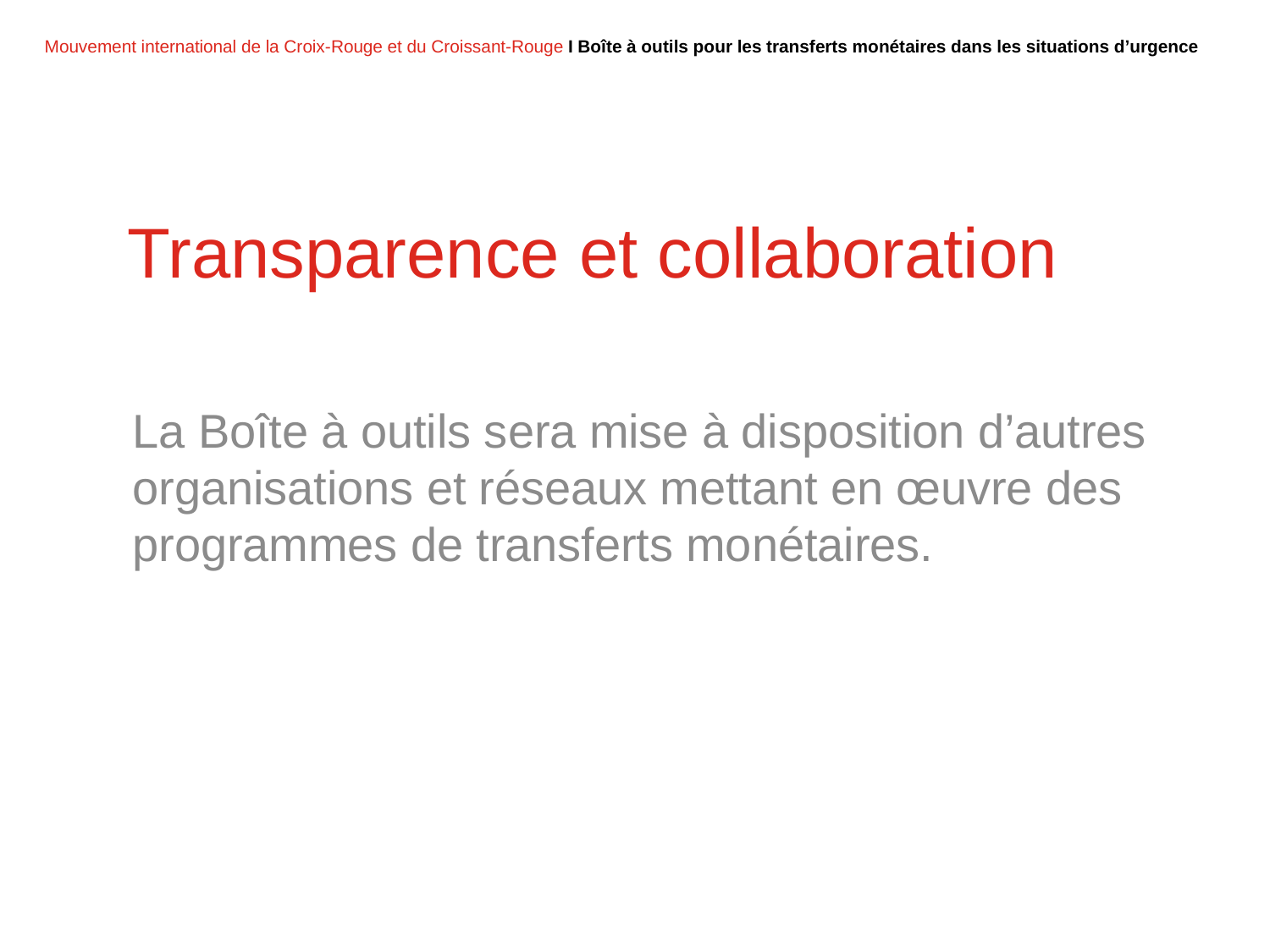

# Transparence et collaboration
La Boîte à outils sera mise à disposition d’autres organisations et réseaux mettant en œuvre des programmes de transferts monétaires.